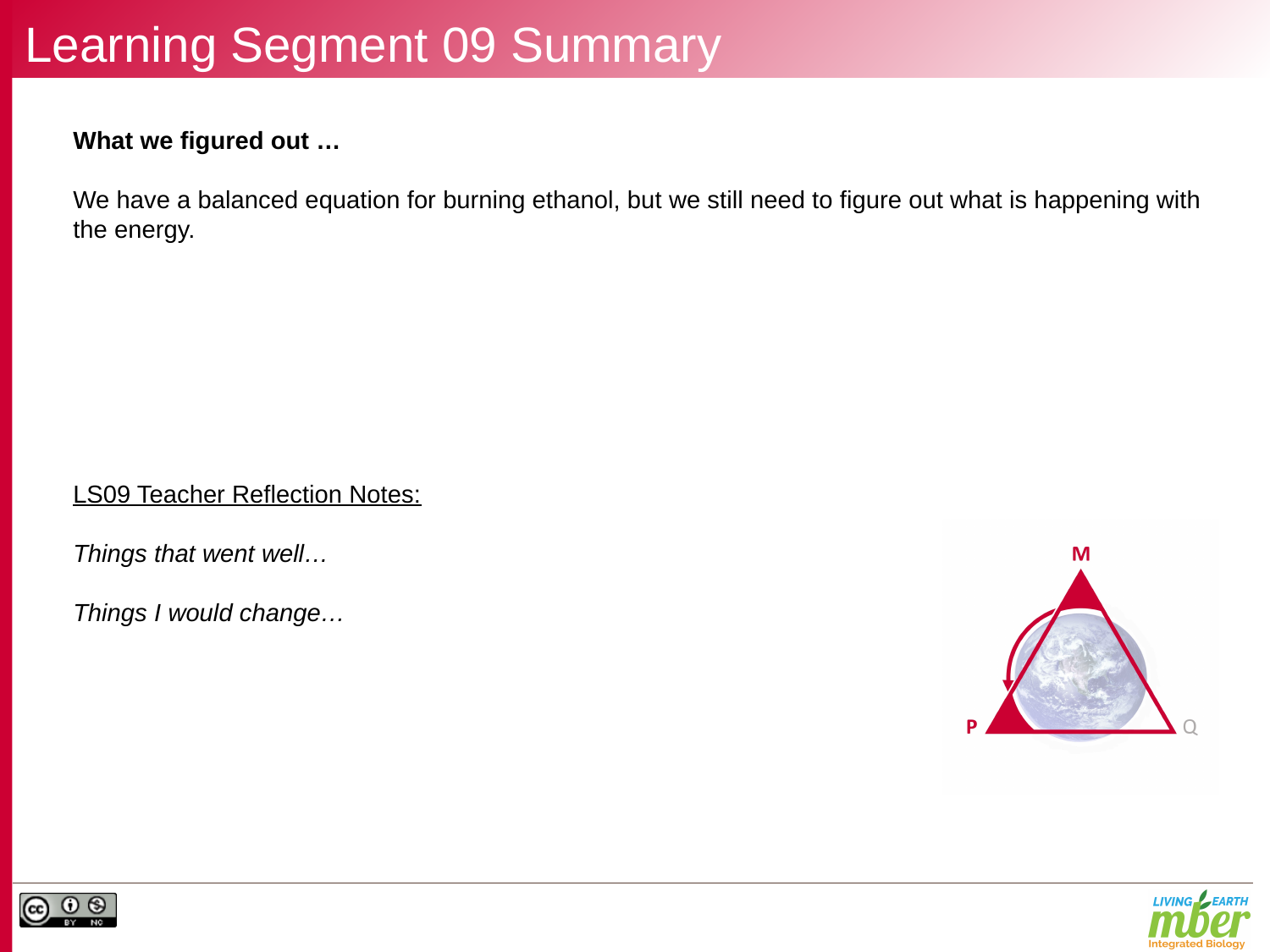

# Learning Segment 09 Summary
What we figured out …

We have a balanced equation for burning ethanol, but we still need to figure out what is happening with the energy.

LS09 Teacher Reflection Notes:

Things that went well…

Things I would change…